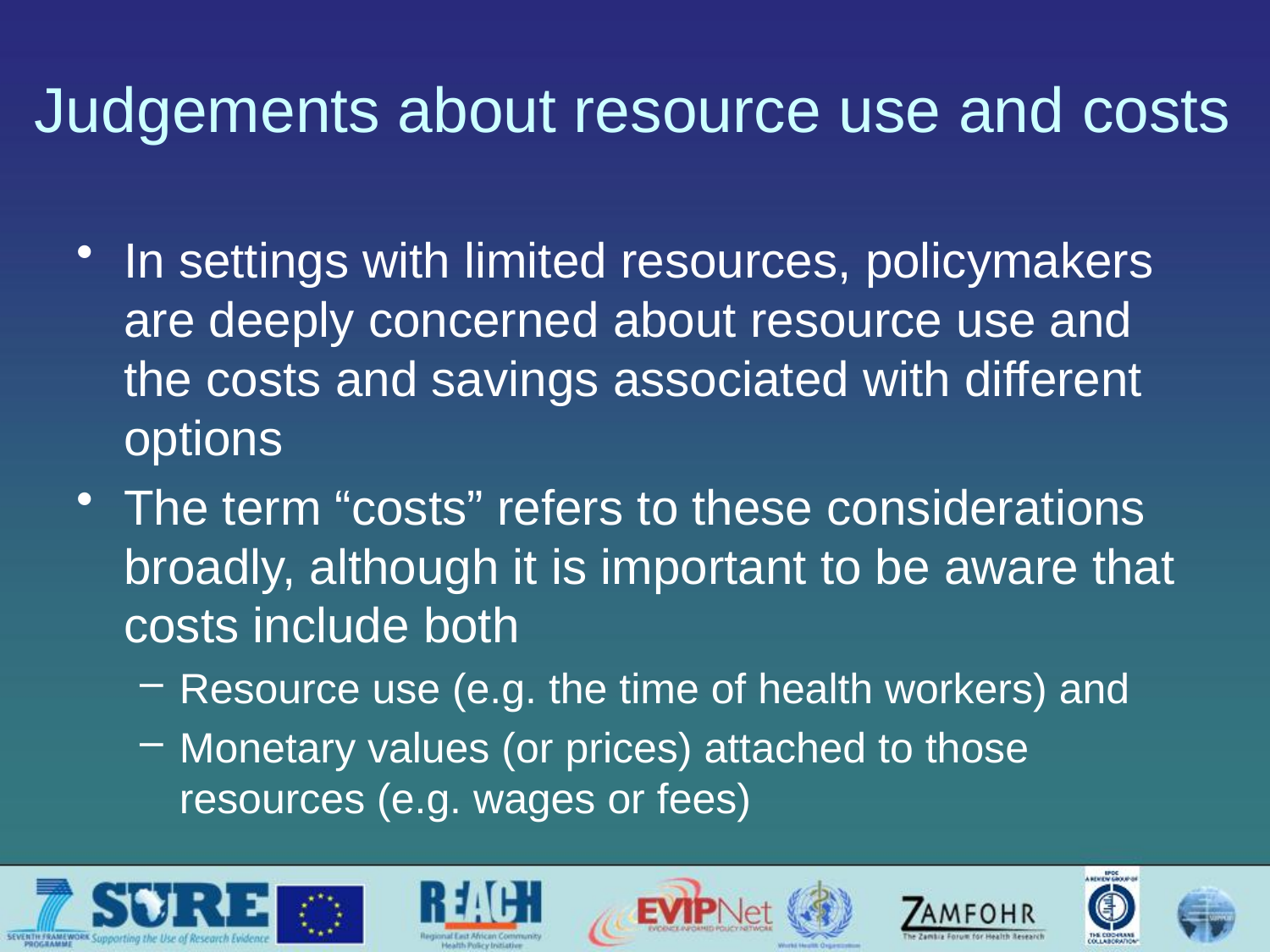

# Judgements about resource use and costs
In settings with limited resources, policymakers are deeply concerned about resource use and the costs and savings associated with different options
The term “costs” refers to these considerations broadly, although it is important to be aware that costs include both
Resource use (e.g. the time of health workers) and
Monetary values (or prices) attached to those resources (e.g. wages or fees)